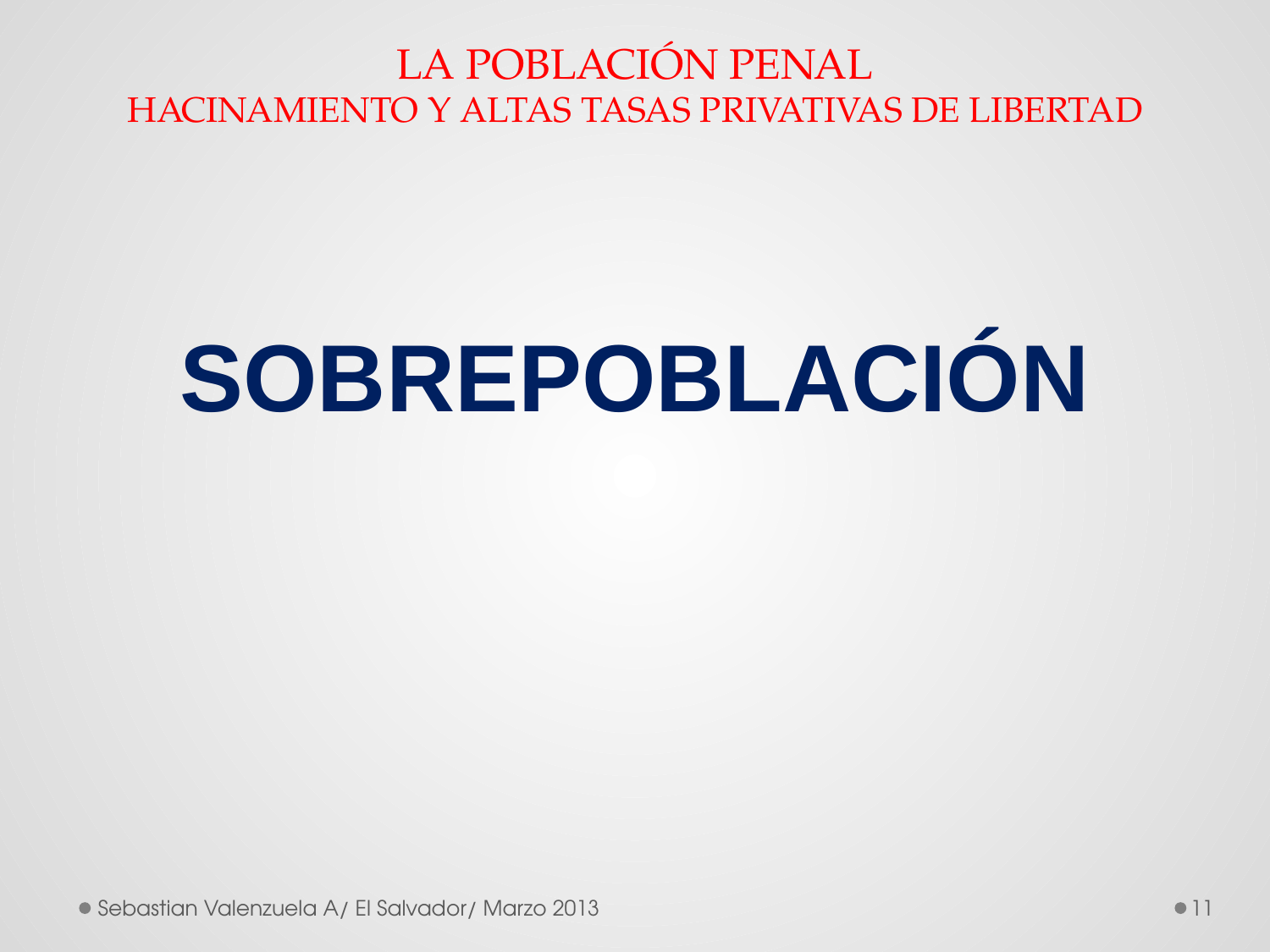

# LA POBLACIÓN PENAL HACINAMIENTO Y ALTAS TASAS PRIVATIVAS DE LIBERTAD

SOBREPOBLACIÓN

Sebastian Valenzuela A/ El Salvador/ Marzo 2013
11